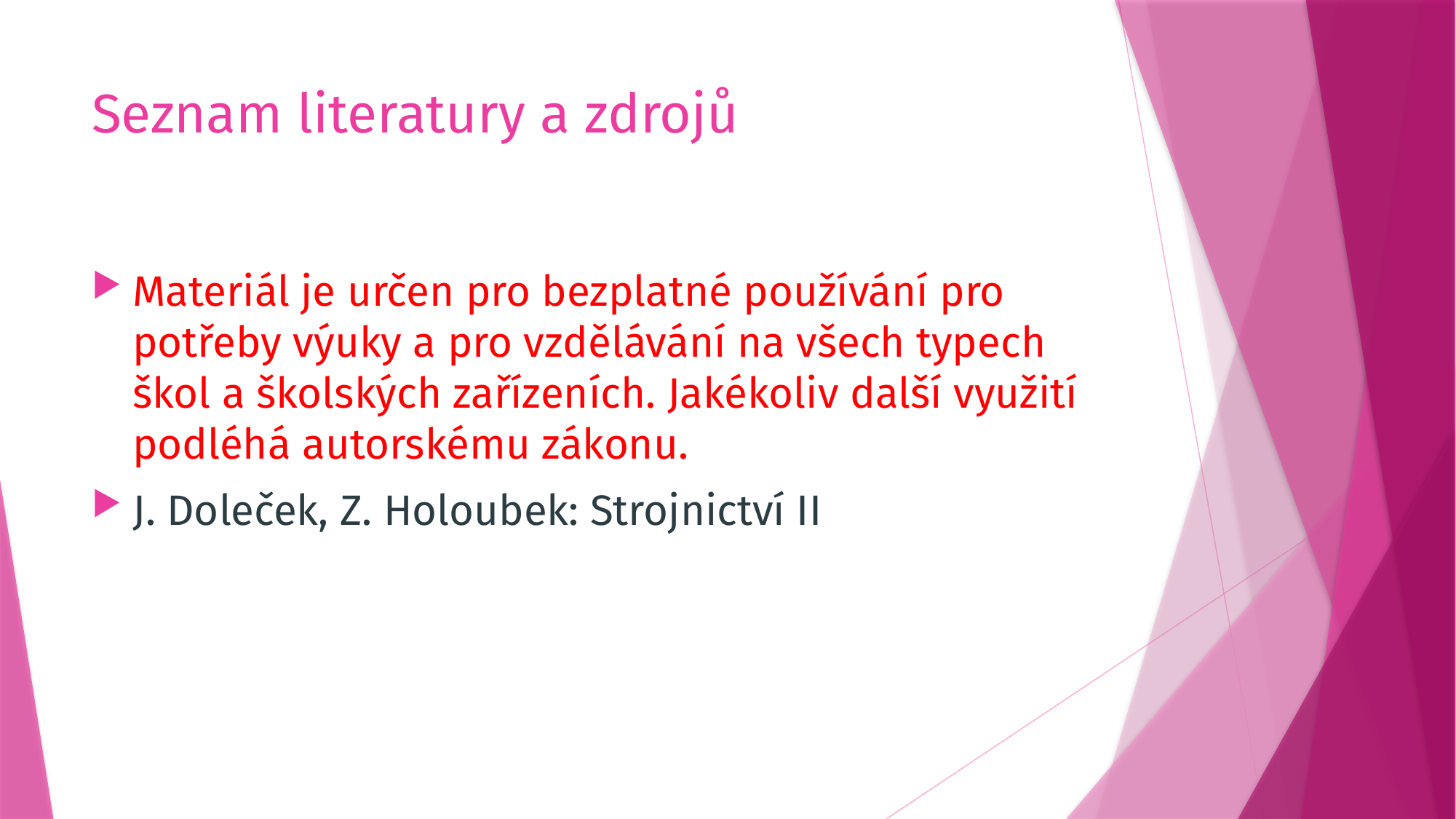

# Seznam literatury a zdrojů
Materiál je určen pro bezplatné používání pro potřeby výuky a pro vzdělávání na všech typech škol a školských zařízeních. Jakékoliv další využití podléhá autorskému zákonu.
J. Doleček, Z. Holoubek: Strojnictví II